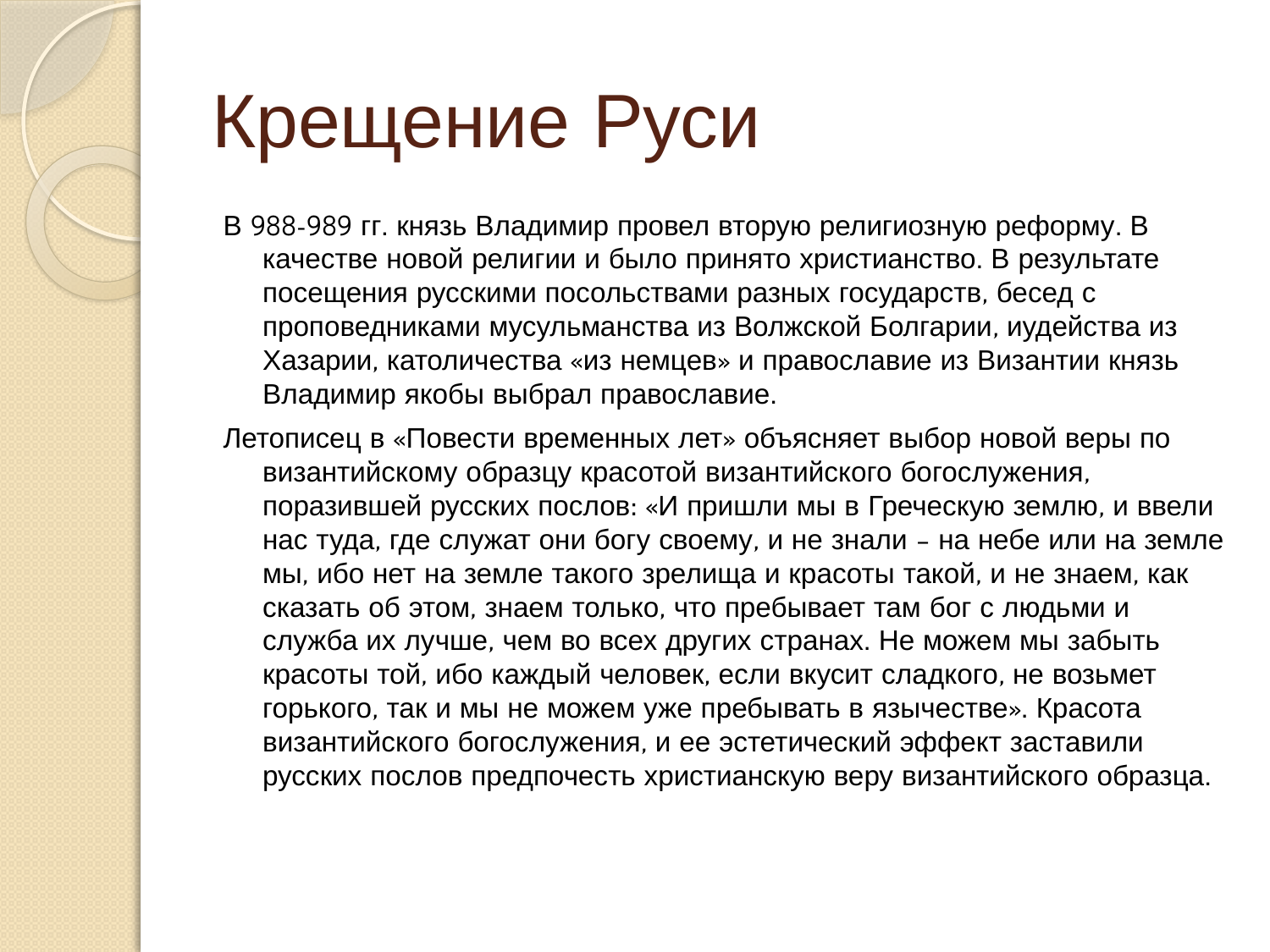

# Крещение Руси
В 988-989 гг. князь Владимир провел вторую религиозную реформу. В качестве новой религии и было принято христианство. В результате посещения русскими посольствами разных государств, бесед с проповедниками мусульманства из Волжской Болгарии, иудейства из Хазарии, католичества «из немцев» и православие из Византии князь Владимир якобы выбрал православие.
Летописец в «Повести временных лет» объясняет выбор новой веры по византийскому образцу красотой византийского богослужения, поразившей русских послов: «И пришли мы в Греческую землю, и ввели нас туда, где служат они богу своему, и не знали – на небе или на земле мы, ибо нет на земле такого зрелища и красоты такой, и не знаем, как сказать об этом, знаем только, что пребывает там бог с людьми и служба их лучше, чем во всех других странах. Не можем мы забыть красоты той, ибо каждый человек, если вкусит сладкого, не возьмет горького, так и мы не можем уже пребывать в язычестве». Красота византийского богослужения, и ее эстетический эффект заставили русских послов предпочесть христианскую веру византийского образца.